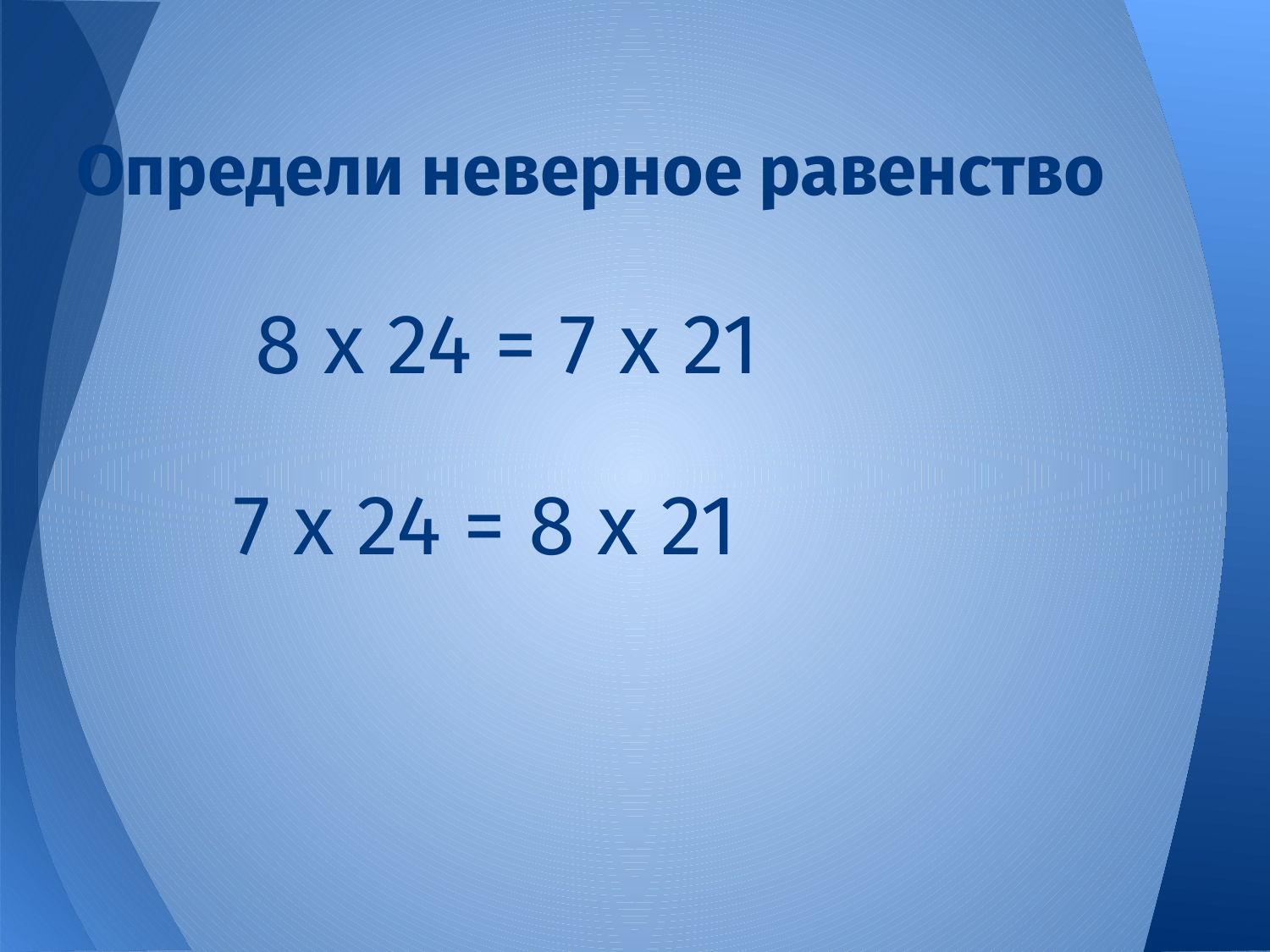

# Определи неверное равенство
  8 х 24 = 7 х 21

       7 х 24 = 8 х 21